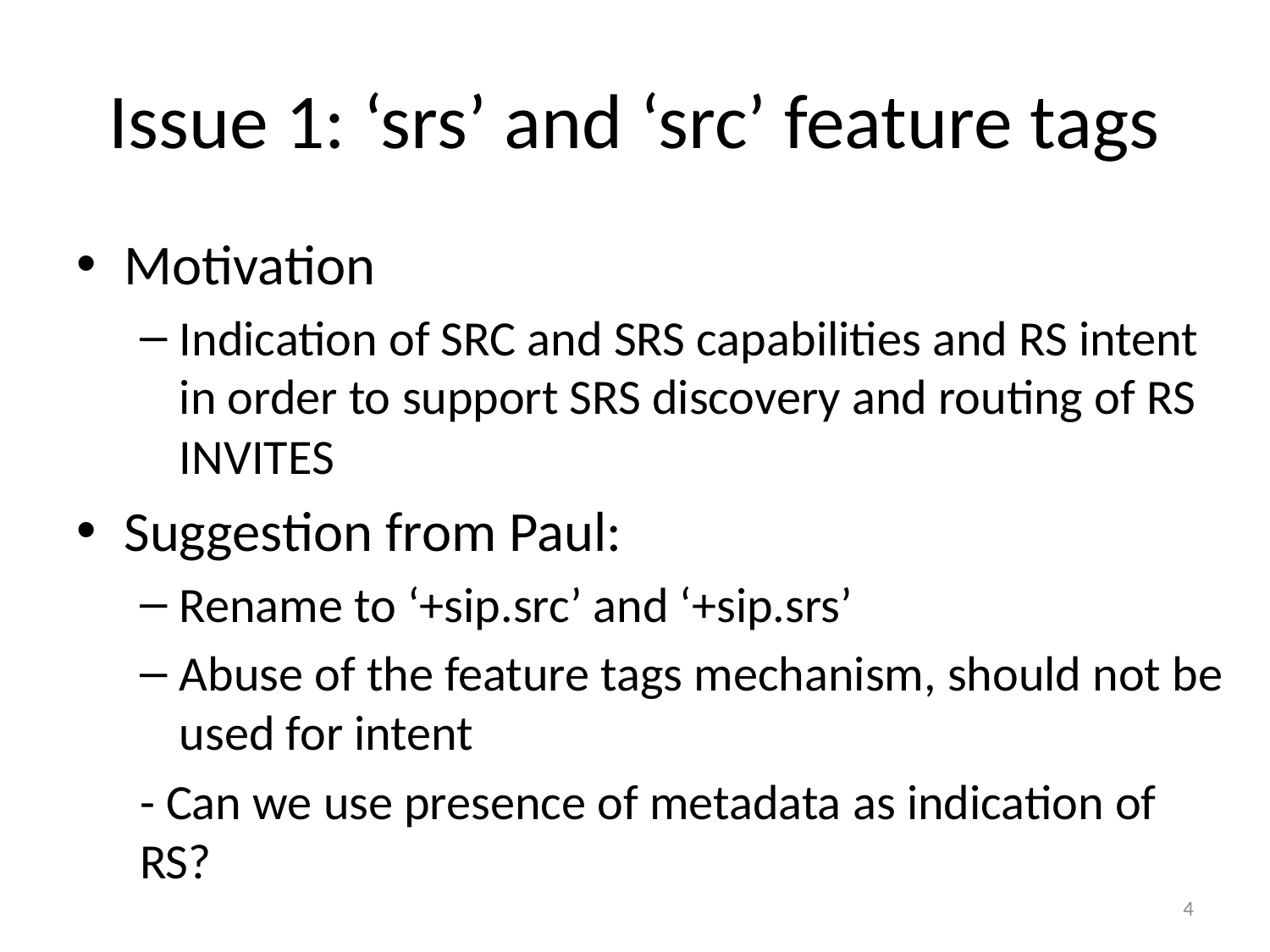

# Issue 1: ‘srs’ and ‘src’ feature tags
Motivation
Indication of SRC and SRS capabilities and RS intent in order to support SRS discovery and routing of RS INVITES
Suggestion from Paul:
Rename to ‘+sip.src’ and ‘+sip.srs’
Abuse of the feature tags mechanism, should not be used for intent
- Can we use presence of metadata as indication of RS?
4